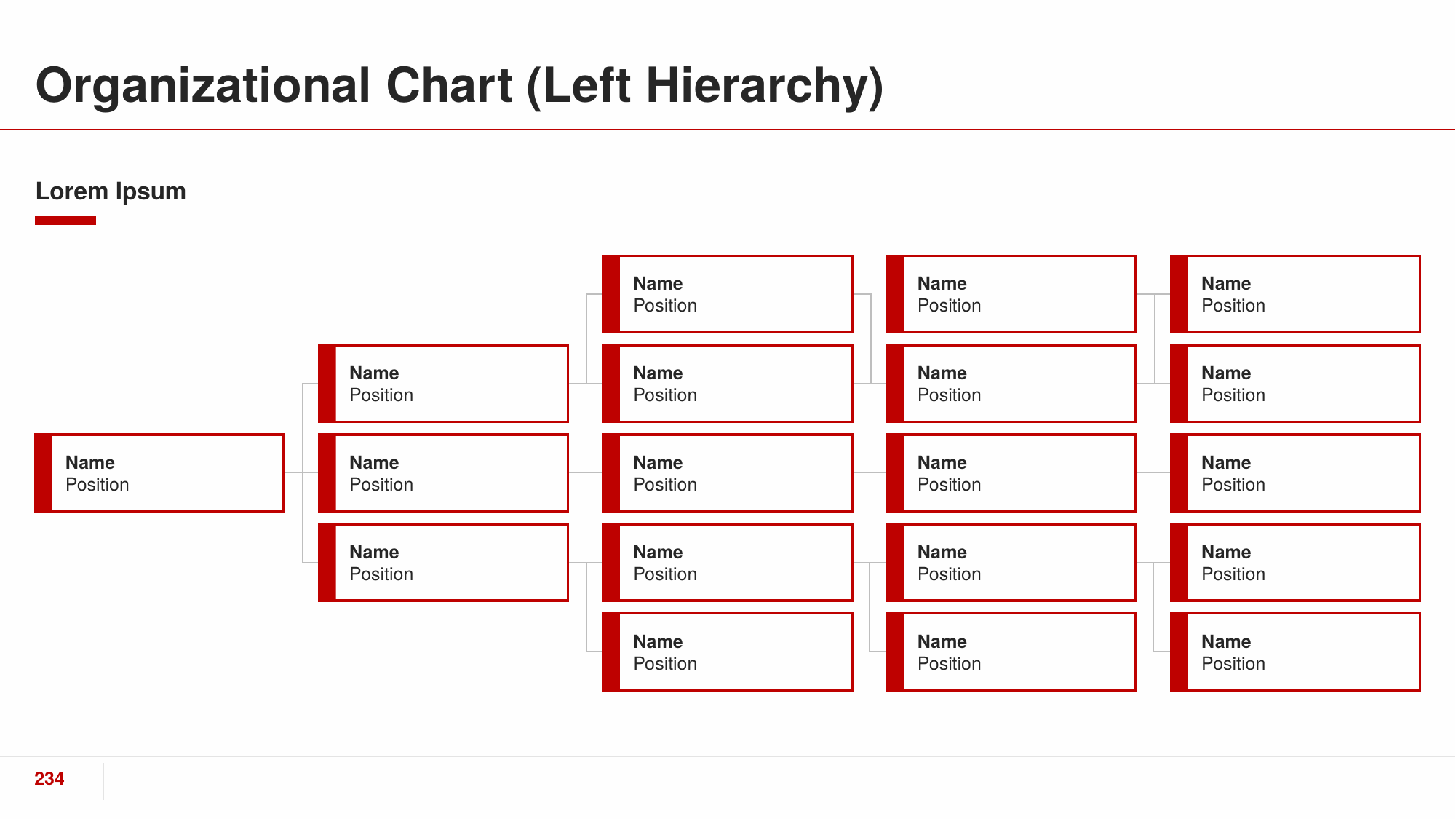

# Organizational Chart (Left Hierarchy)
Lorem Ipsum
Name
Position

Name
Position

Name
Position

Name
Position

Name
Position

Name
Position

Name
Position

Name
Position

Name
Position

Name
Position

Name
Position

Name
Position

Name
Position

Name
Position

Name
Position

Name
Position

Name
Position

Name
Position

Name
Position

234